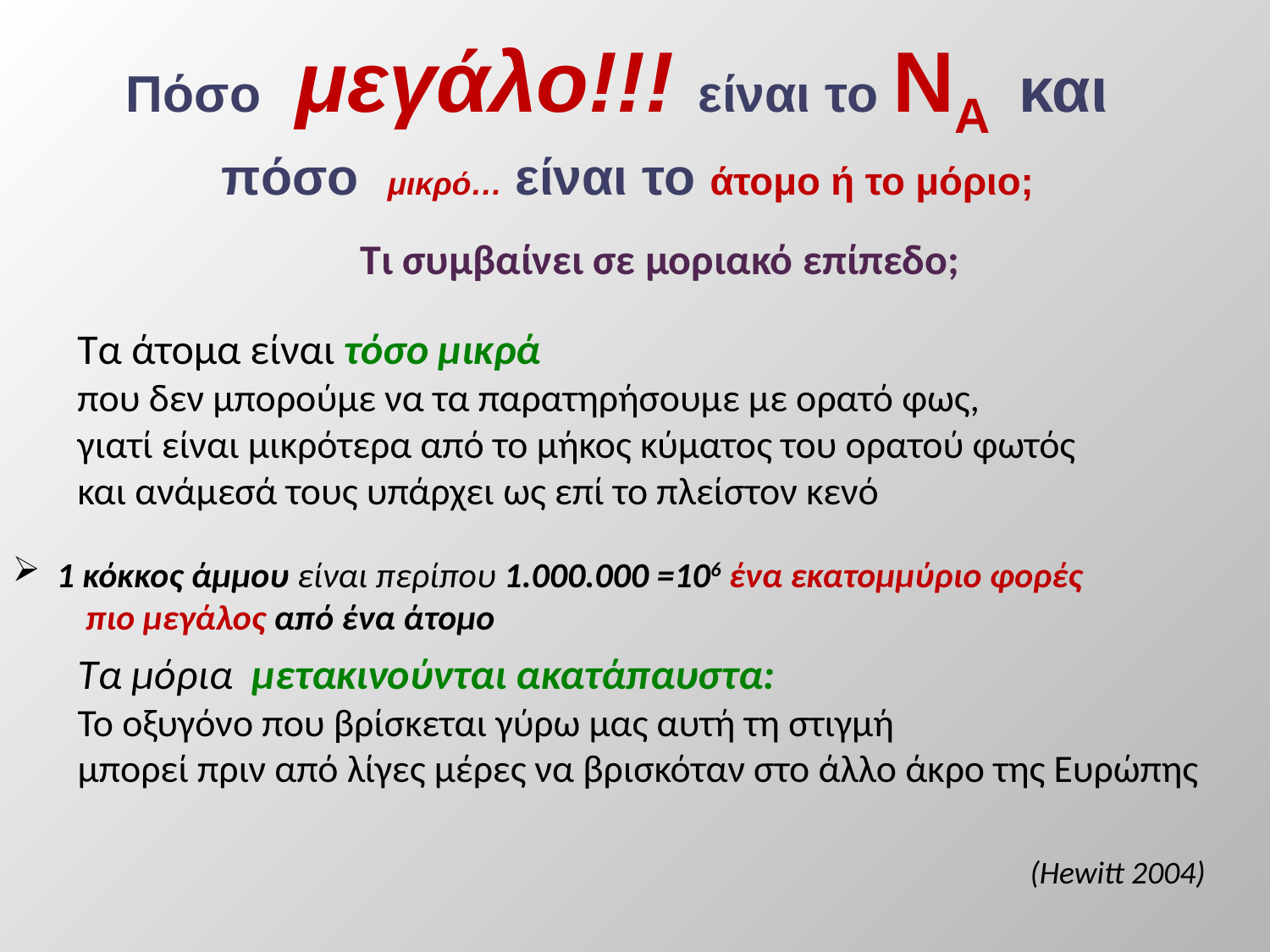

# Πόσο  μεγάλο!!! είναι το ΝΑ και πόσο  μικρό… είναι το άτομο ή το μόριο;
Τι συμβαίνει σε μοριακό επίπεδο;
Τα άτομα είναι τόσο μικρά
που δεν μπορούμε να τα παρατηρήσουμε με ορατό φως,
γιατί είναι μικρότερα από το μήκος κύματος του ορατού φωτός
και ανάμεσά τους υπάρχει ως επί το πλείστον κενό
  1 κόκκος άμμου είναι περίπου 1.000.000 =106 ένα εκατομμύριο φορές
      πιο μεγάλος από ένα άτομο
Τα μόρια  μετακινούνται ακατάπαυστα:
Το οξυγόνο που βρίσκεται γύρω μας αυτή τη στιγμή
μπορεί πριν από λίγες μέρες να βρισκόταν στο άλλο άκρο της Ευρώπης
                                                                                                    (Hewitt 2004)